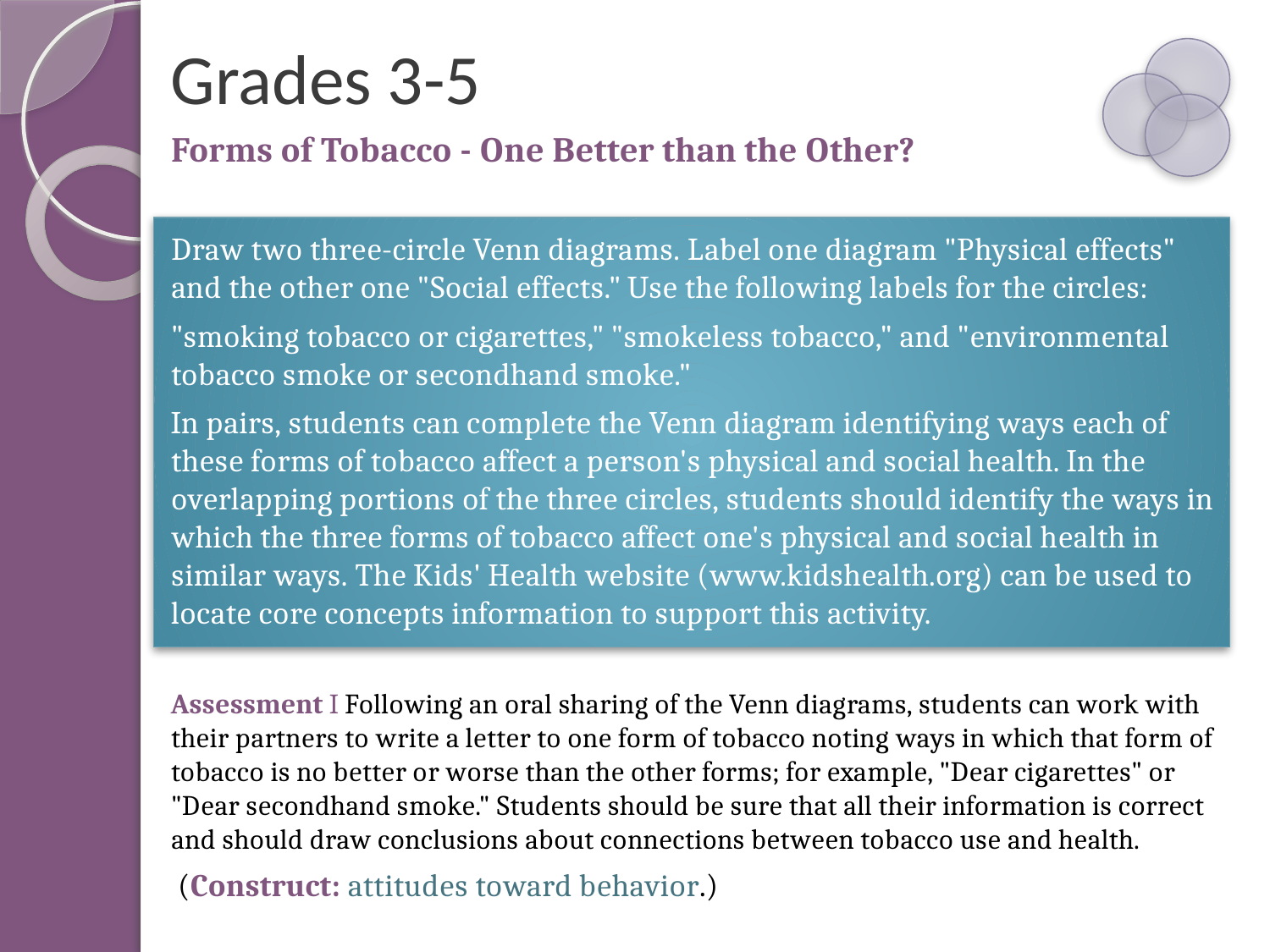

# Grades 3-5

Forms of Tobacco - One Better than the Other?

Draw two three-circle Venn diagrams. Label one diagram "Physical effects" and the other one "Social effects." Use the following labels for the circles:
"smoking tobacco or cigarettes," "smokeless tobacco," and "environmental tobacco smoke or secondhand smoke."
In pairs, students can complete the Venn diagram identifying ways each of these forms of tobacco affect a person's physical and social health. In the overlapping portions of the three circles, students should identify the ways in which the three forms of tobacco affect one's physical and social health in similar ways. The Kids' Health website (www.kidshealth.org) can be used to locate core concepts information to support this activity.

Assessment I Following an oral sharing of the Venn diagrams, students can work with their partners to write a letter to one form of tobacco noting ways in which that form of tobacco is no better or worse than the other forms; for example, "Dear cigarettes" or "Dear secondhand smoke." Students should be sure that all their information is correct and should draw conclusions about connections between tobacco use and health.
 (Construct: attitudes toward behavior.)